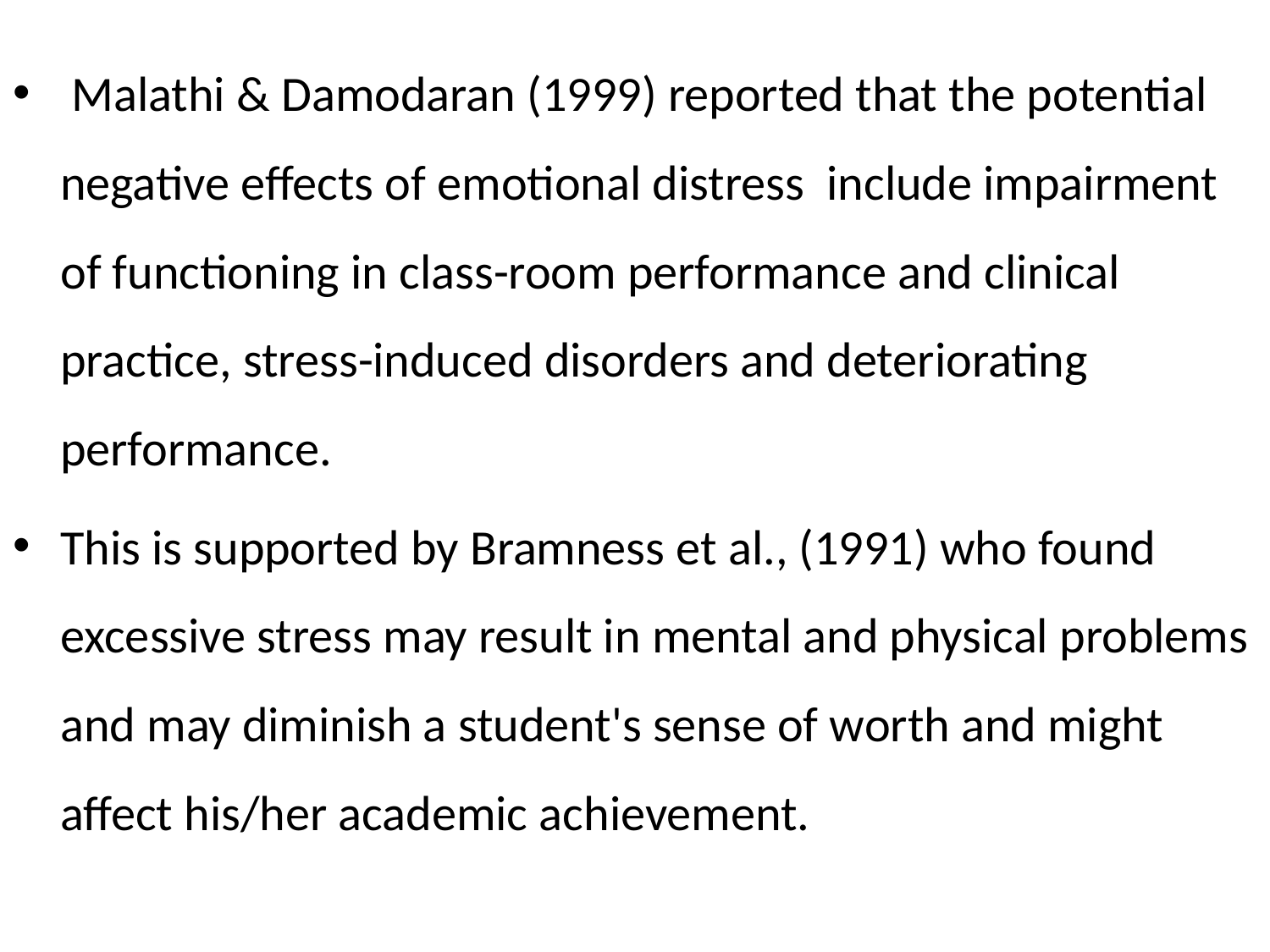

Malathi & Damodaran (1999) reported that the potential negative effects of emotional distress  include impairment of functioning in class-room performance and clinical practice, stress-induced disorders and deteriorating performance.
This is supported by Bramness et al., (1991) who found excessive stress may result in mental and physical problems and may diminish a student's sense of worth and might affect his/her academic achievement.